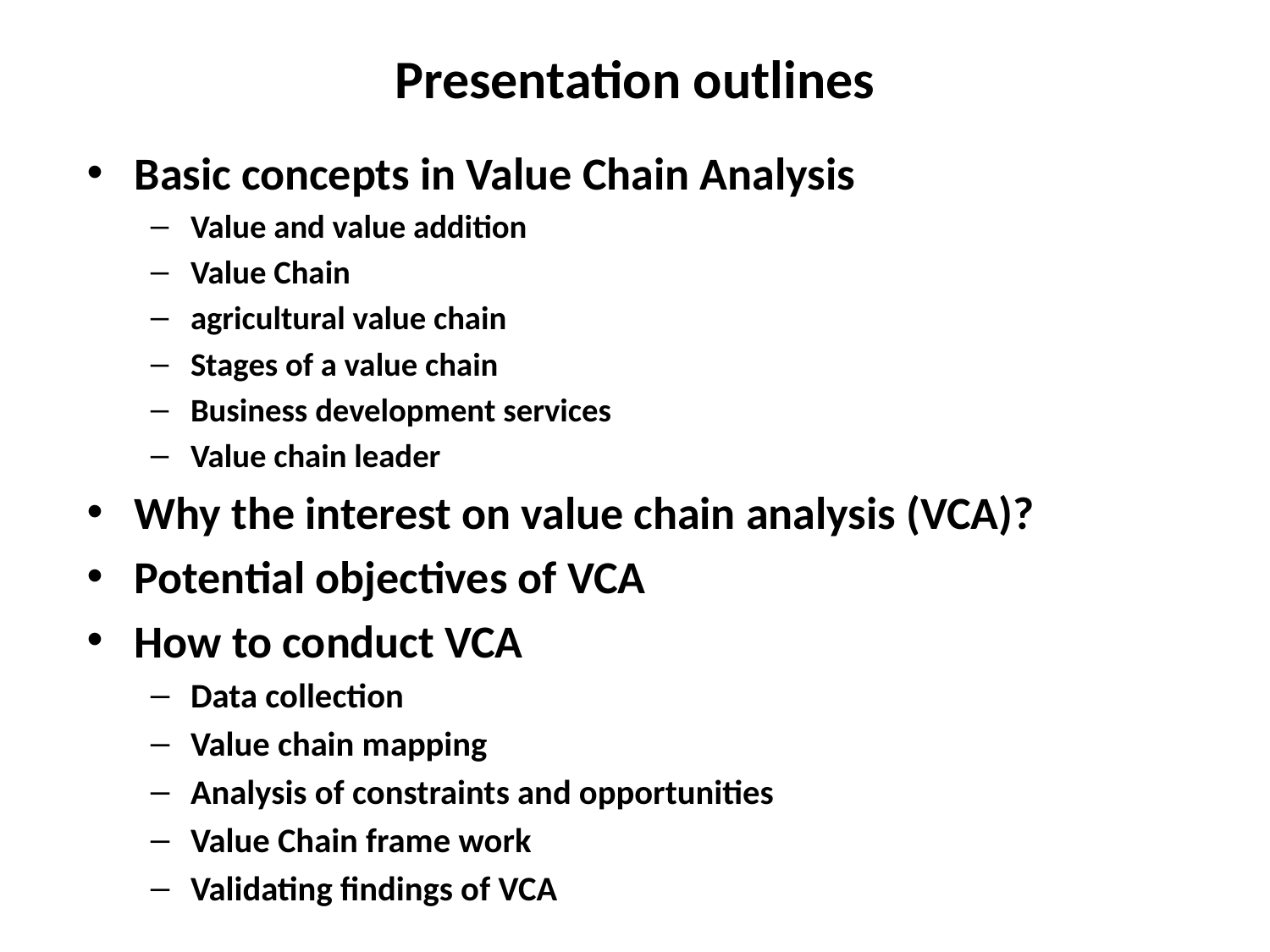

# Presentation outlines
Basic concepts in Value Chain Analysis
Value and value addition
Value Chain
agricultural value chain
Stages of a value chain
Business development services
Value chain leader
Why the interest on value chain analysis (VCA)?
Potential objectives of VCA
How to conduct VCA
Data collection
Value chain mapping
Analysis of constraints and opportunities
Value Chain frame work
Validating findings of VCA